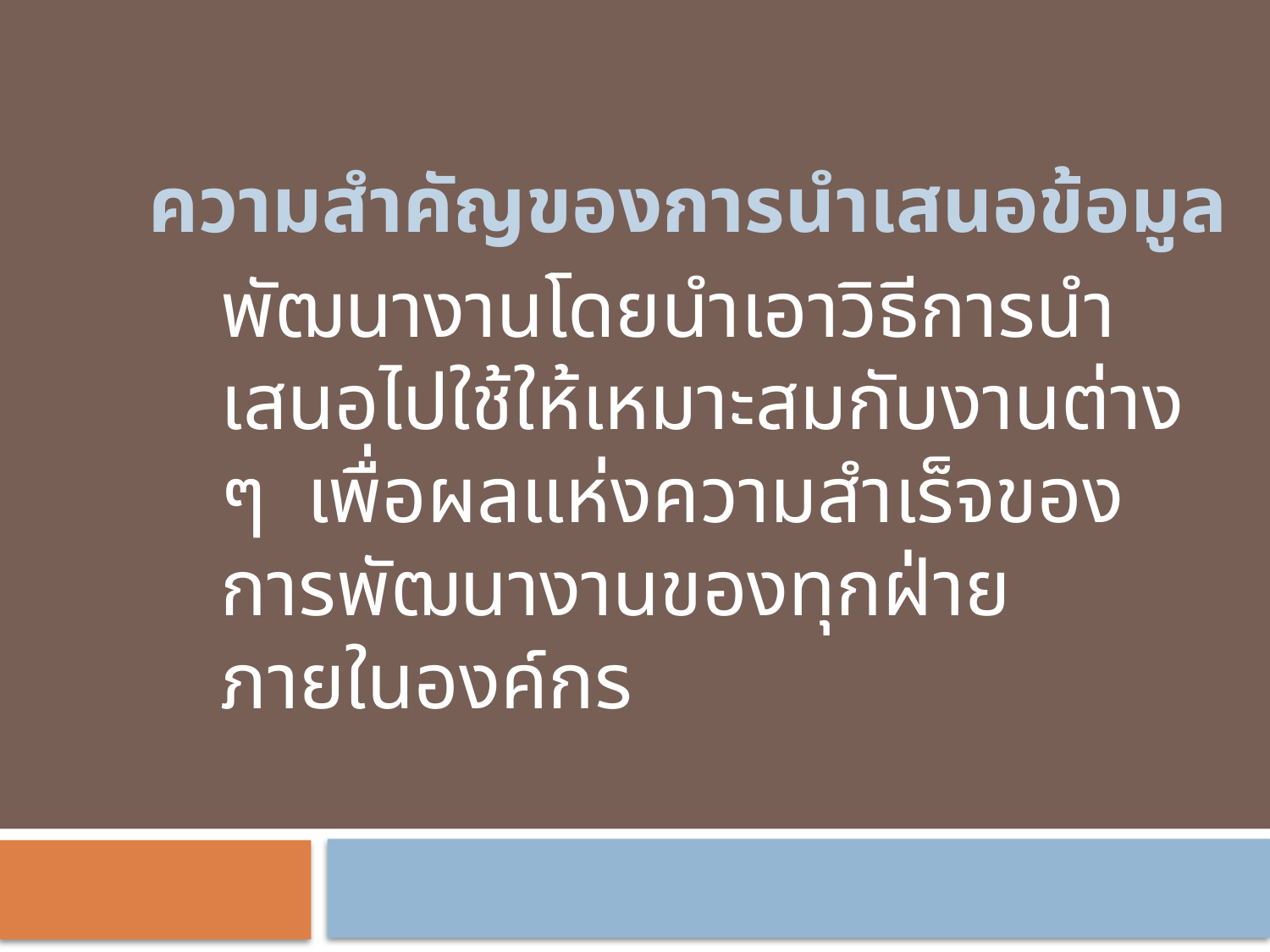

ความสำคัญของการนำเสนอข้อมูล
พัฒนางานโดยนำเอาวิธีการนำเสนอไปใช้ให้เหมาะสมกับงานต่าง ๆ  เพื่อผลแห่งความสำเร็จของการพัฒนางานของทุกฝ่ายภายในองค์กร